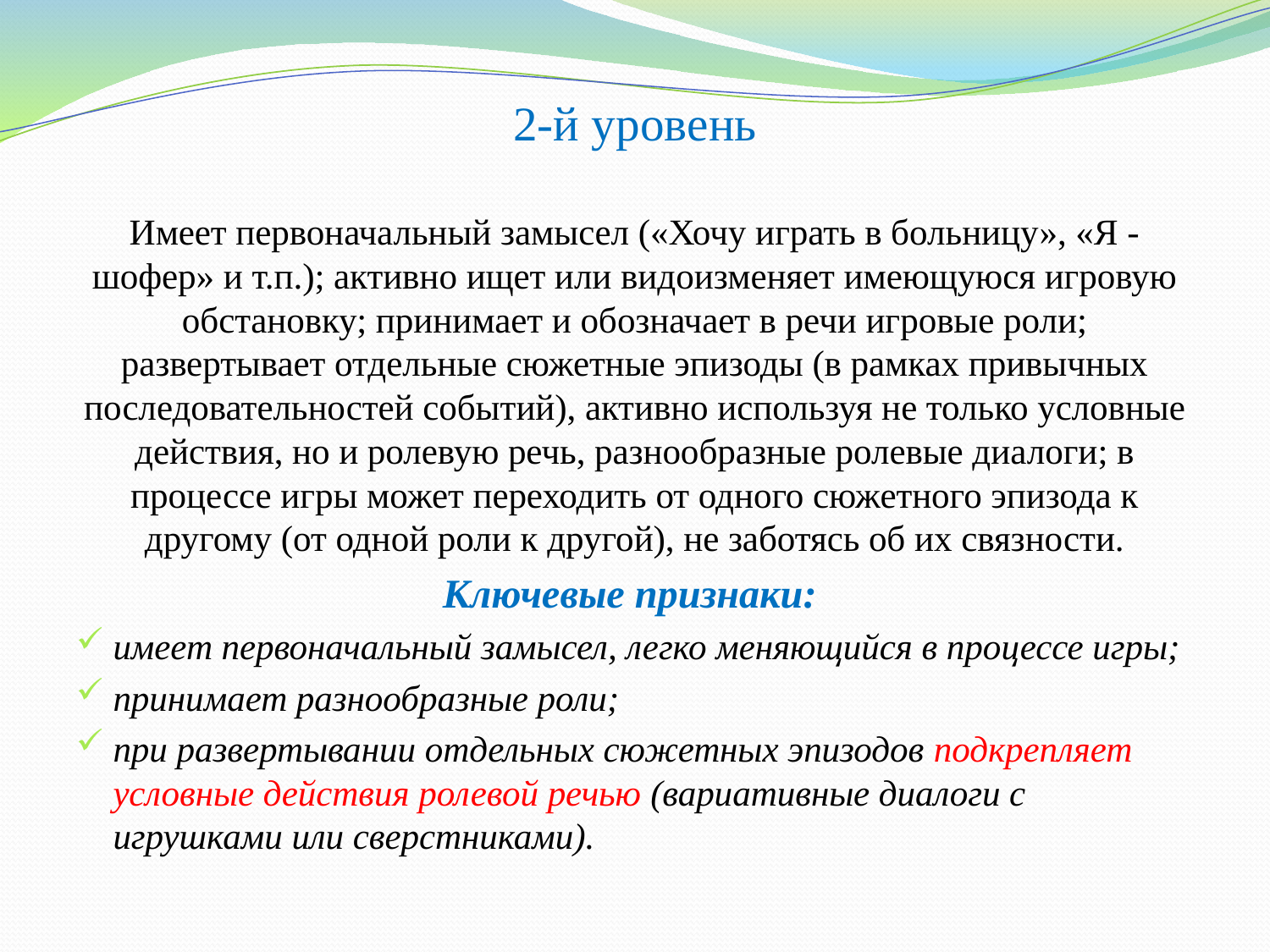

2-й уровень

Имеет первоначальный замысел («Хочу играть в больницу», «Я - шофер» и т.п.); активно ищет или видоизменяет имеющуюся игровую обстановку; принимает и обозначает в речи игровые роли; развертывает отдельные сюжетные эпизоды (в рамках привычных последовательностей событий), активно используя не только условные действия, но и ролевую речь, разнообразные ролевые диалоги; в процессе игры может переходить от одного сюжетного эпизода к другому (от одной роли к другой), не заботясь об их связности.
Ключевые признаки:
имеет первоначальный замысел, легко меняющийся в процессе игры;
принимает разнообразные роли;
при развертывании отдельных сюжетных эпизодов подкрепляет условные действия ролевой речью (вариативные диалоги с игрушками или сверстниками).